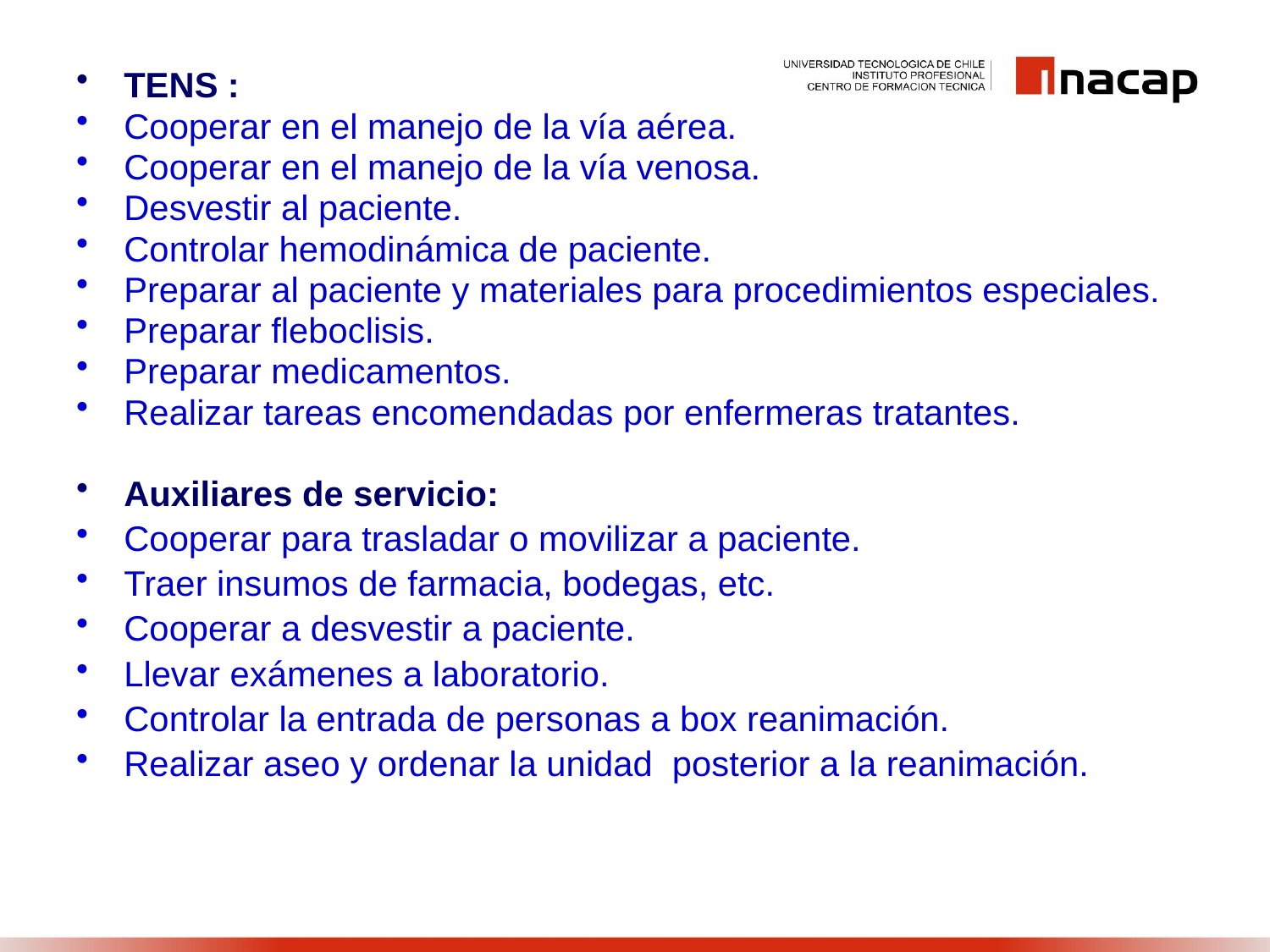

#
TENS :
Cooperar en el manejo de la vía aérea.
Cooperar en el manejo de la vía venosa.
Desvestir al paciente.
Controlar hemodinámica de paciente.
Preparar al paciente y materiales para procedimientos especiales.
Preparar fleboclisis.
Preparar medicamentos.
Realizar tareas encomendadas por enfermeras tratantes.

Auxiliares de servicio:
Cooperar para trasladar o movilizar a paciente.
Traer insumos de farmacia, bodegas, etc.
Cooperar a desvestir a paciente.
Llevar exámenes a laboratorio.
Controlar la entrada de personas a box reanimación.
Realizar aseo y ordenar la unidad  posterior a la reanimación.